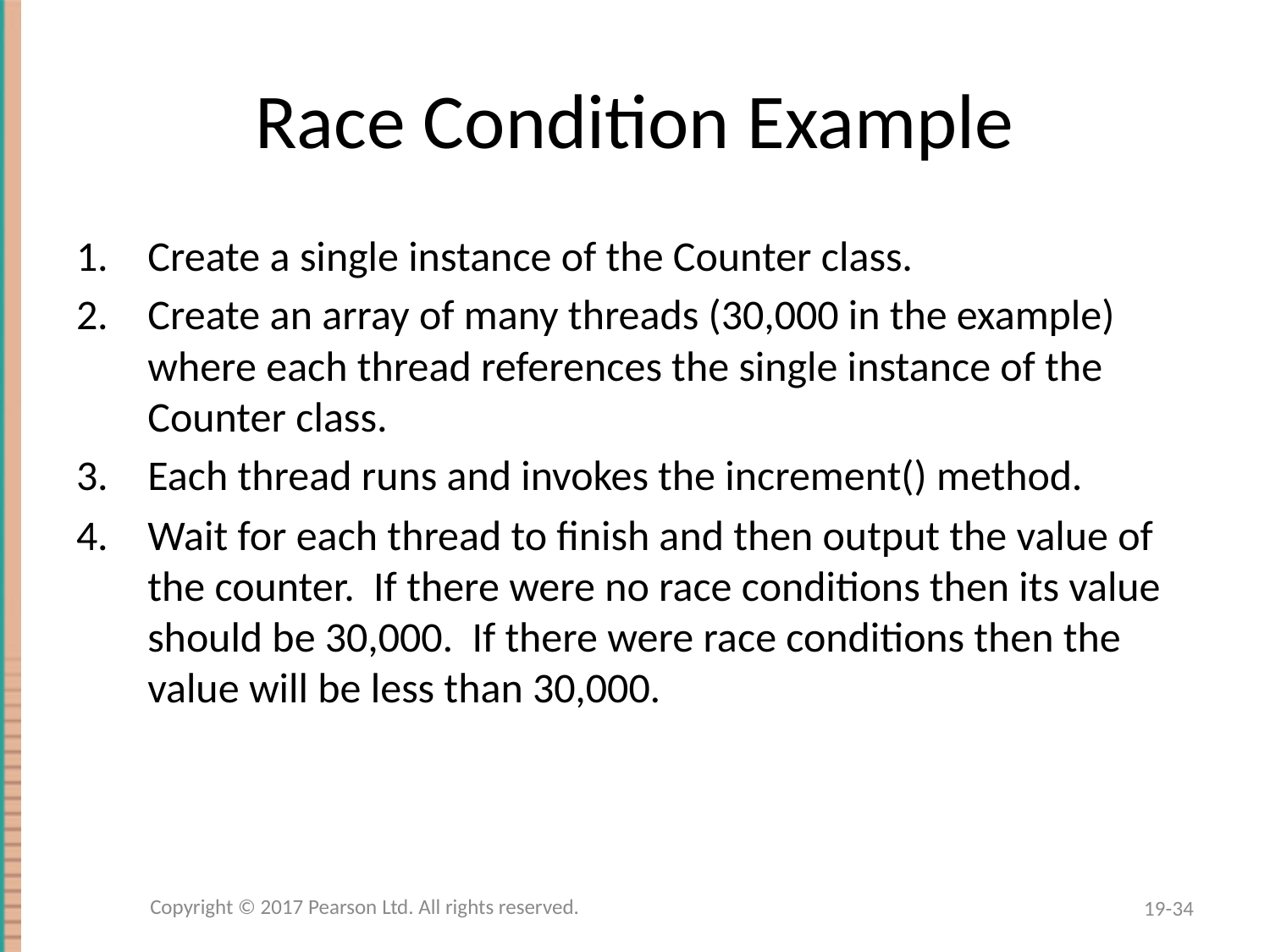

# Race Condition Example
Create a single instance of the Counter class.
Create an array of many threads (30,000 in the example) where each thread references the single instance of the Counter class.
Each thread runs and invokes the increment() method.
Wait for each thread to finish and then output the value of the counter.  If there were no race conditions then its value should be 30,000.  If there were race conditions then the value will be less than 30,000.

Copyright © 2017 Pearson Ltd. All rights reserved.
19-34